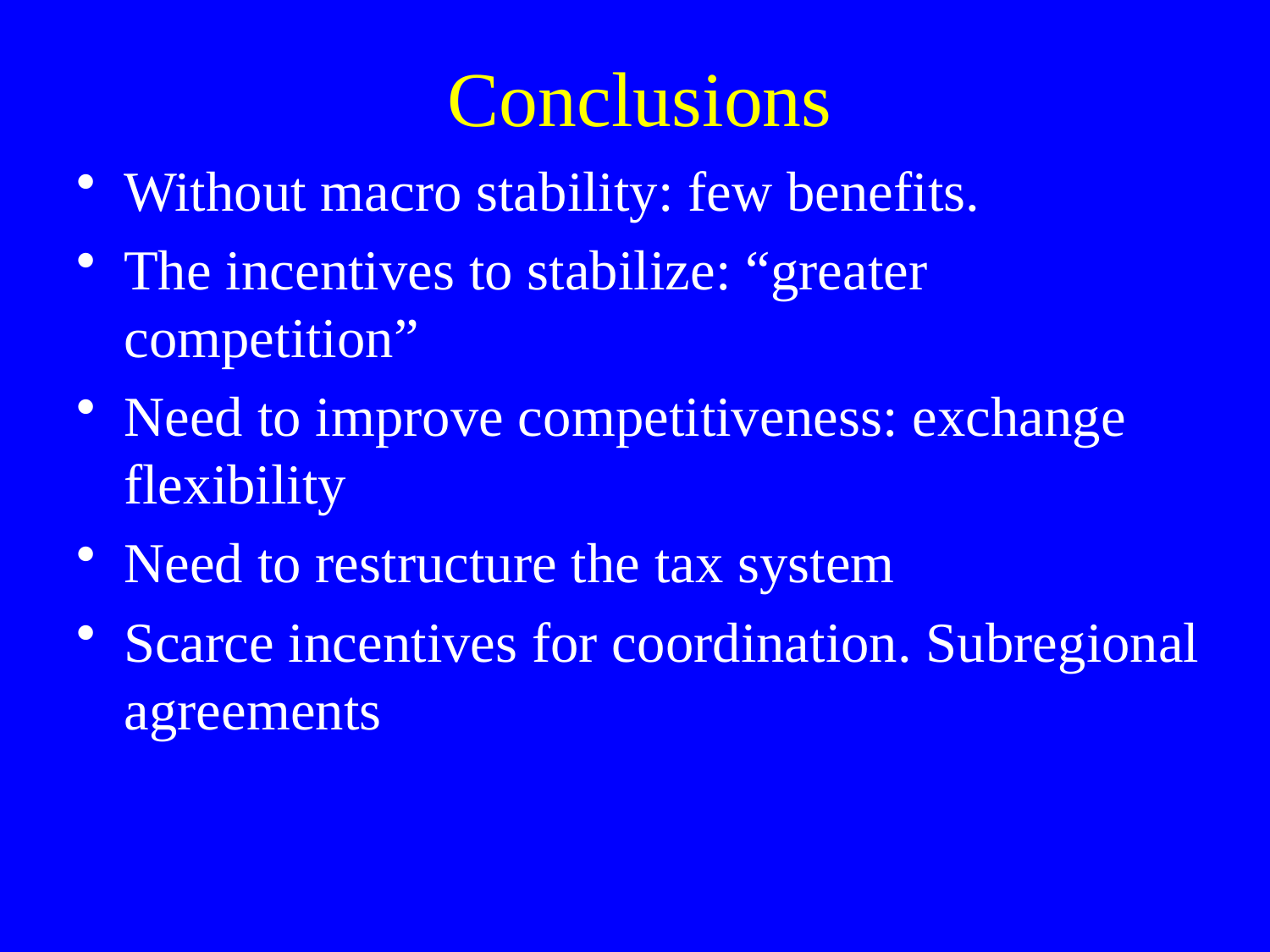

# Conclusions
Without macro stability: few benefits.
The incentives to stabilize: “greater competition”
Need to improve competitiveness: exchange flexibility
Need to restructure the tax system
Scarce incentives for coordination. Subregional agreements